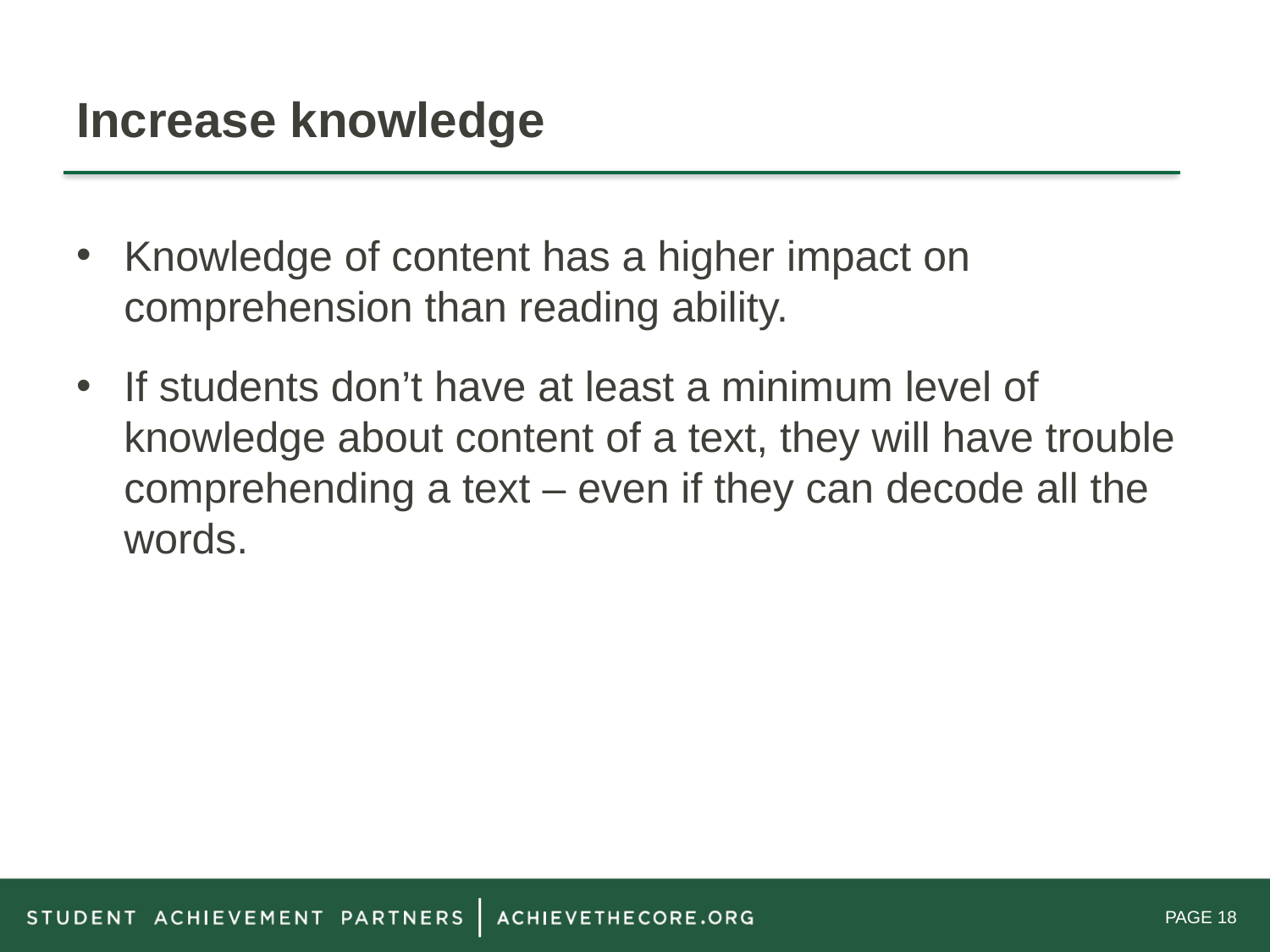

# Increase knowledge
Knowledge of content has a higher impact on comprehension than reading ability.
If students don’t have at least a minimum level of knowledge about content of a text, they will have trouble comprehending a text – even if they can decode all the words.